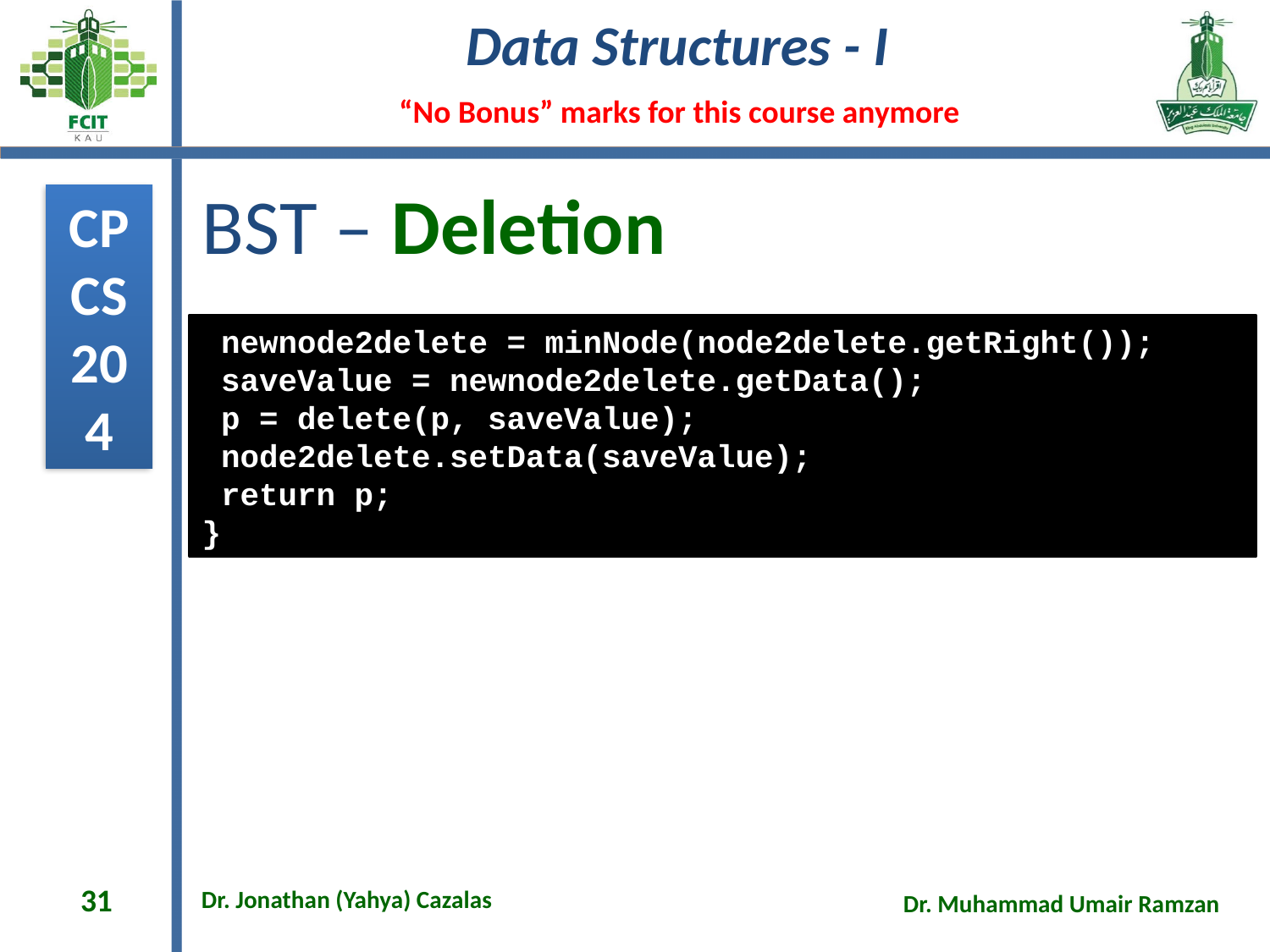

# BST – Deletion
 newnode2delete = minNode(node2delete.getRight());
 saveValue = newnode2delete.getData();
 p = delete(p, saveValue);
 node2delete.setData(saveValue);
 return p;
}
31